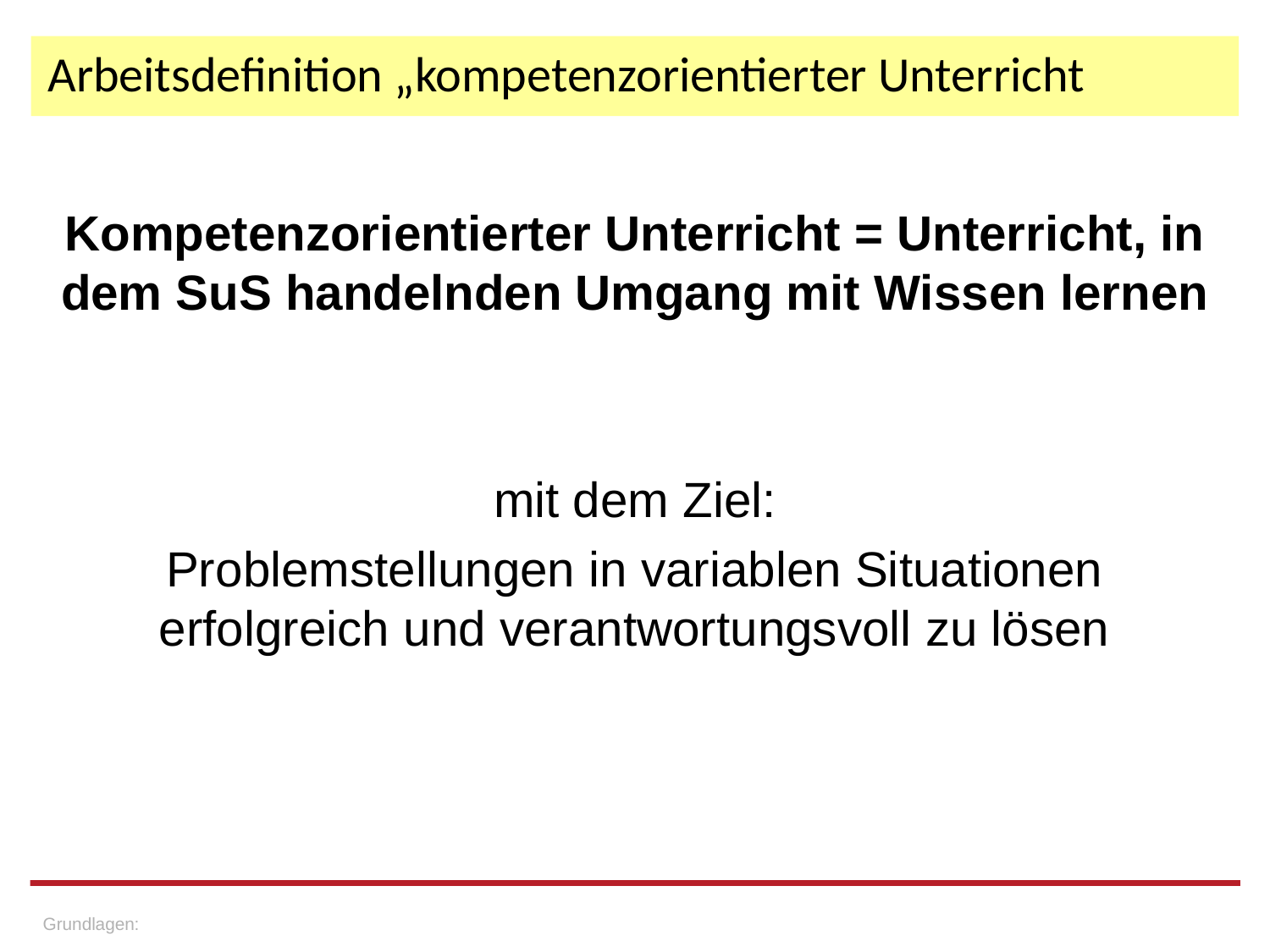

# Arbeitsdefinition „kompetenzorientierter Unterricht

Kompetenzorientierter Unterricht = Unterricht, in dem SuS handelnden Umgang mit Wissen lernen

mit dem Ziel:
Problemstellungen in variablen Situationen erfolgreich und verantwortungsvoll zu lösen
Grundlagen: